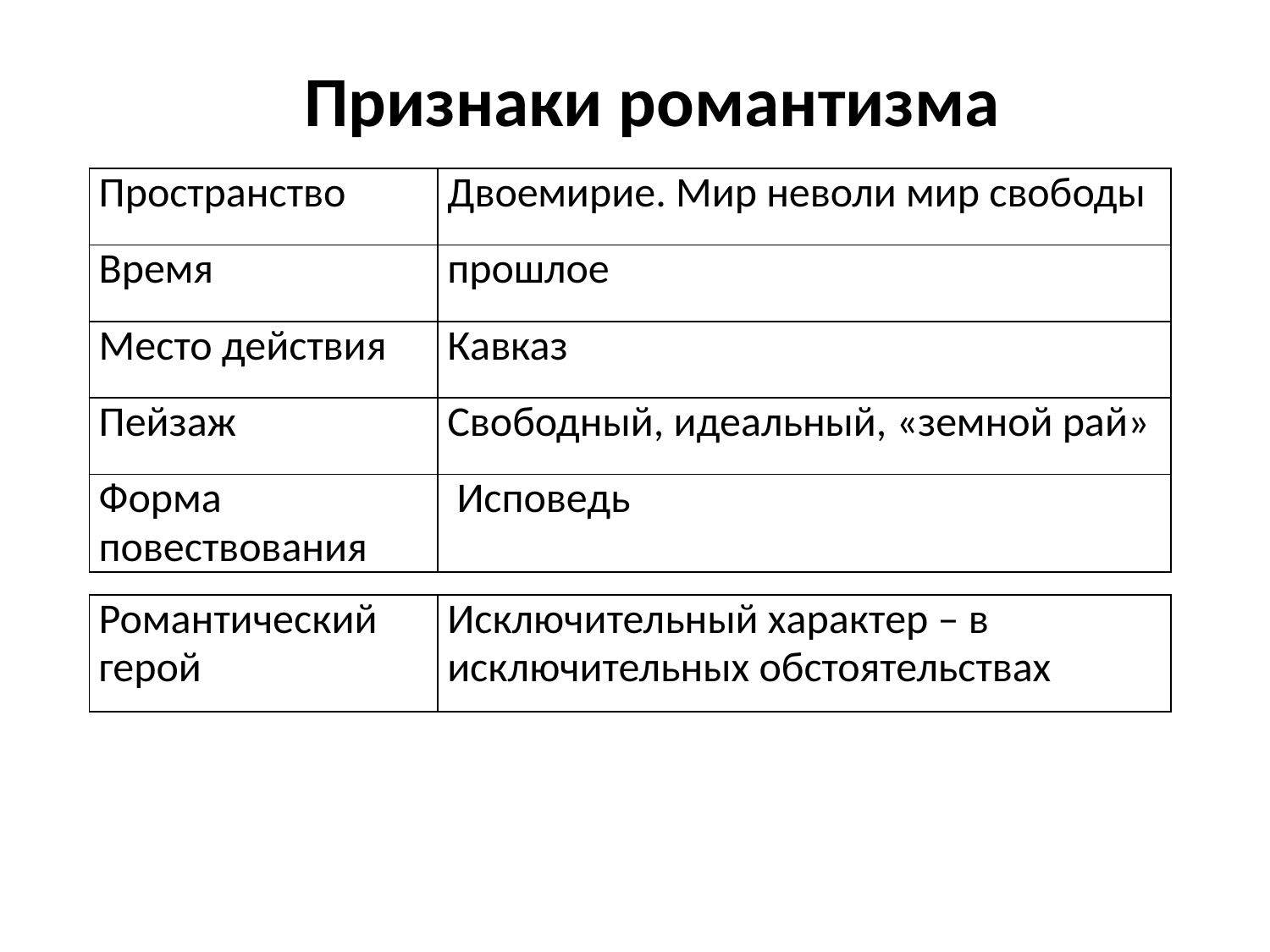

Признаки романтизма
| Пространство | Двоемирие. Мир неволи мир свободы |
| --- | --- |
| Время | прошлое |
| Место действия | Кавказ |
| Пейзаж | Свободный, идеальный, «земной рай» |
| Форма повествования | Исповедь |
| Романтический герой | Исключительный характер – в исключительных обстоятельствах |
| --- | --- |